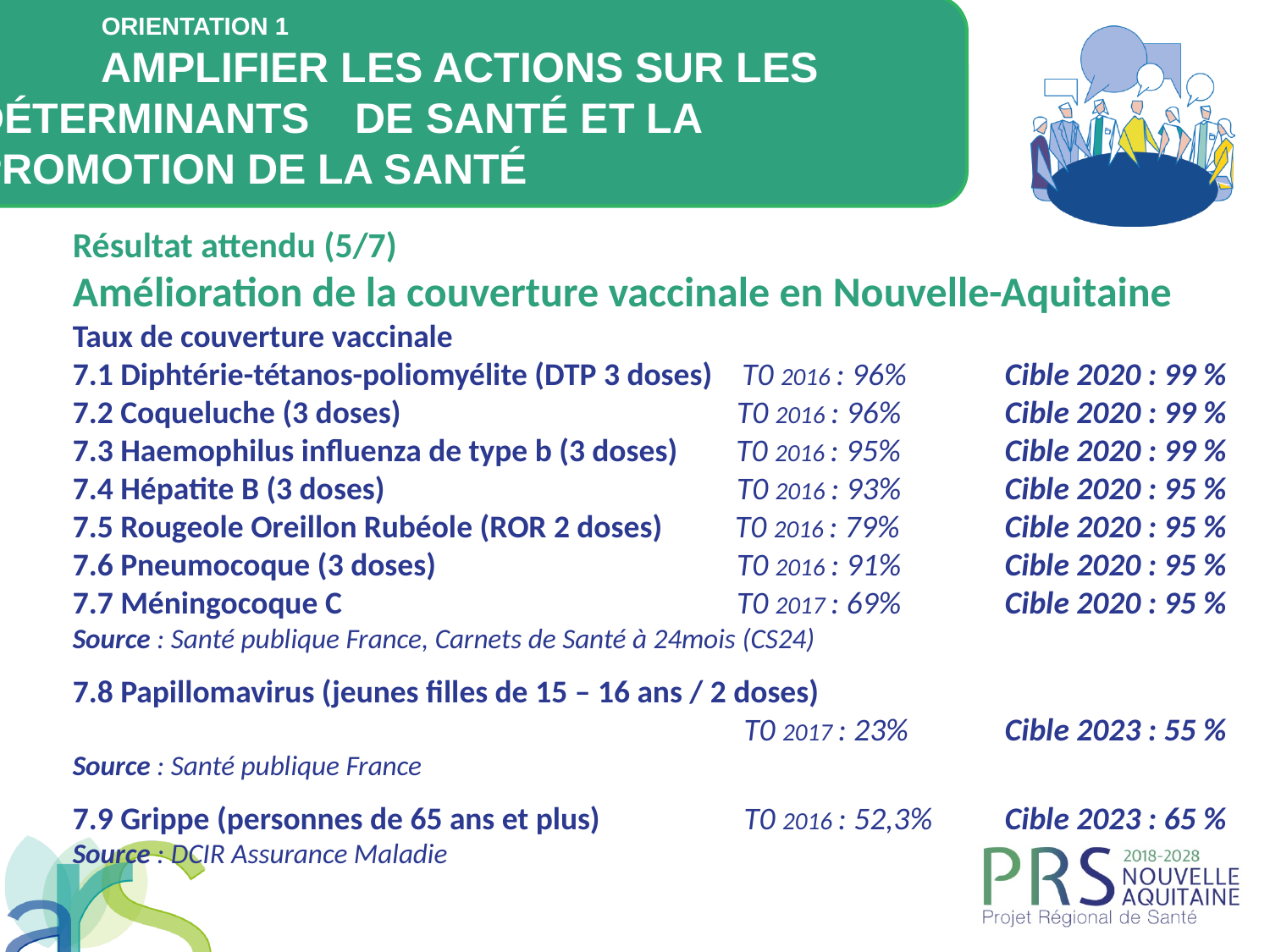

ORIENTATION 1
	Amplifier les actions sur les déterminants 	de santé et la promotion de la santé

Résultat attendu (5/7)
Amélioration de la couverture vaccinale en Nouvelle-Aquitaine
Taux de couverture vaccinale
7.1 Diphtérie-tétanos-poliomyélite (DTP 3 doses)    T0 2016 : 96% 	      Cible 2020 : 99 %
7.2 Coqueluche (3 doses) 			    T0 2016 : 96% 	      Cible 2020 : 99 %
7.3 Haemophilus influenza de type b (3 doses)        T0 2016 : 95% 	      Cible 2020 : 99 %
7.4 Hépatite B (3 doses) 			    T0 2016 : 93% 	      Cible 2020 : 95 %
7.5 Rougeole Oreillon Rubéole (ROR 2 doses)          T0 2016 : 79% 	      Cible 2020 : 95 %
7.6 Pneumocoque (3 doses)			    T0 2016 : 91% 	      Cible 2020 : 95 %
7.7 Méningocoque C			    T0 2017 : 69% 	      Cible 2020 : 95 %
Source : Santé publique France, Carnets de Santé à 24mois (CS24)

7.8 Papillomavirus (jeunes filles de 15 – 16 ans / 2 doses)
					     T0 2017 : 23% 	      Cible 2023 : 55 %
Source : Santé publique France

7.9 Grippe (personnes de 65 ans et plus) 	     T0 2016 : 52,3% 	      Cible 2023 : 65 %
Source : DCIR Assurance Maladie